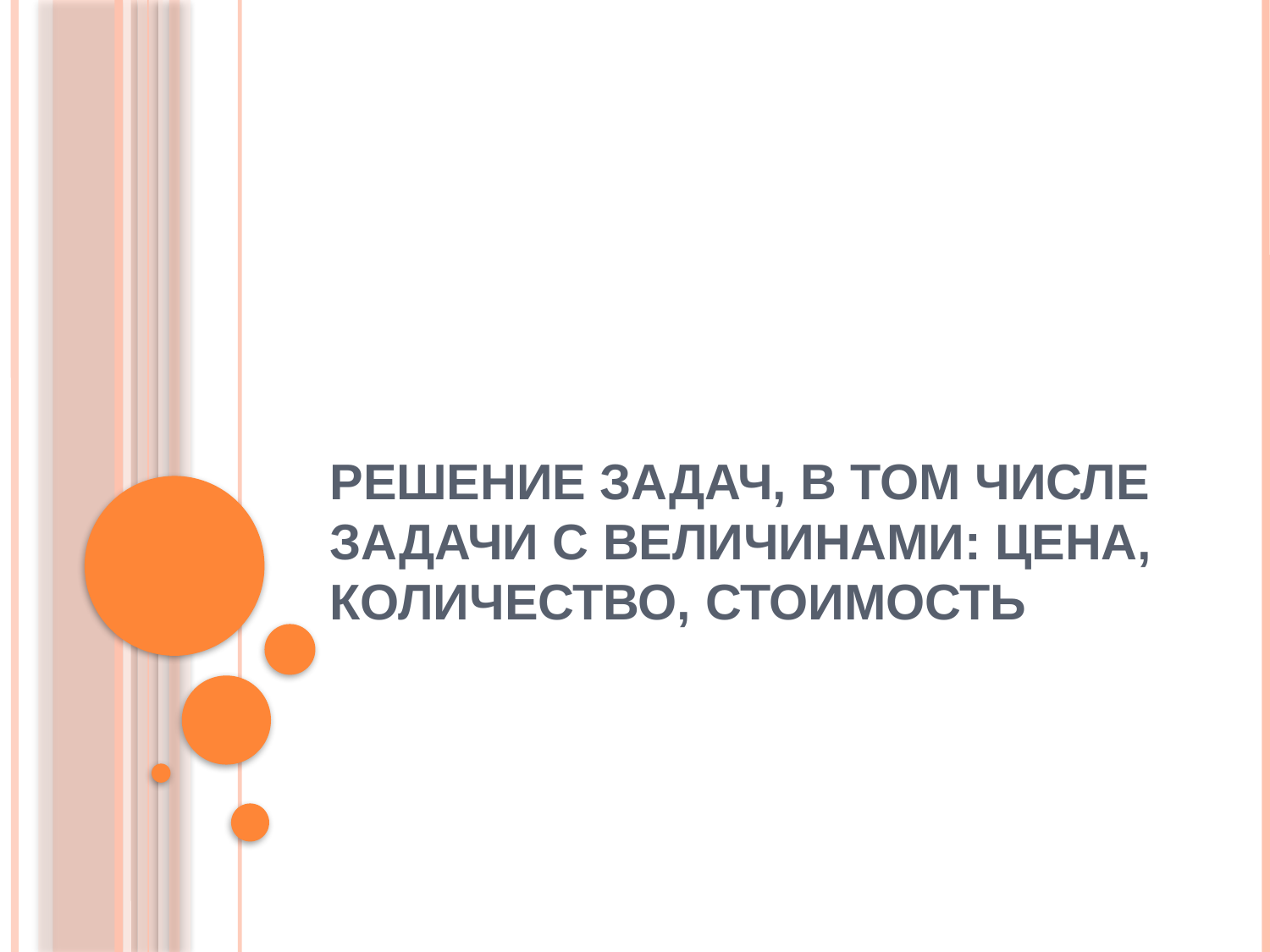

# Решение задач, в том числе задачи с величинами: цена, количество, стоимость